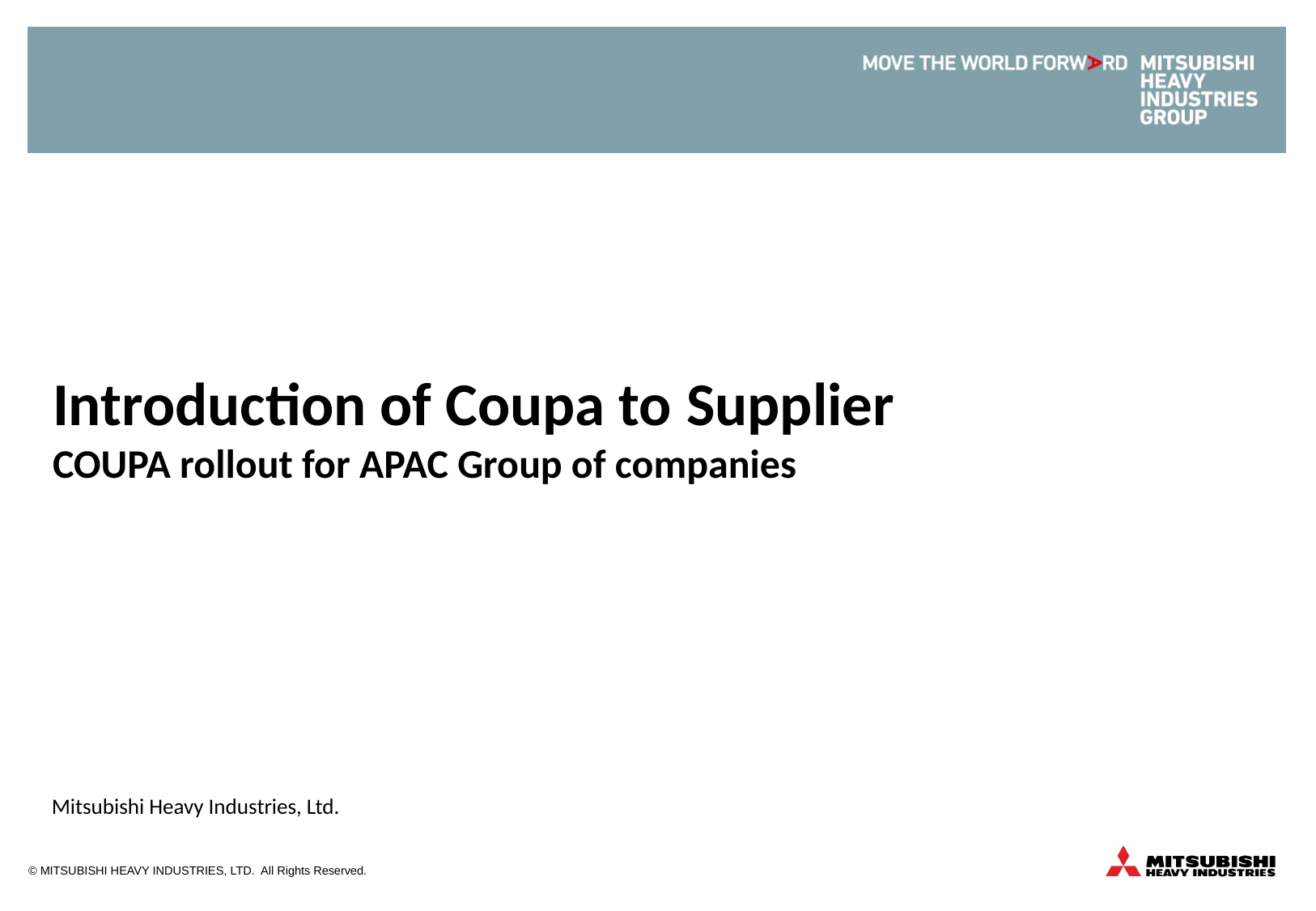

# Introduction of Coupa to Supplier COUPA rollout for APAC Group of companies